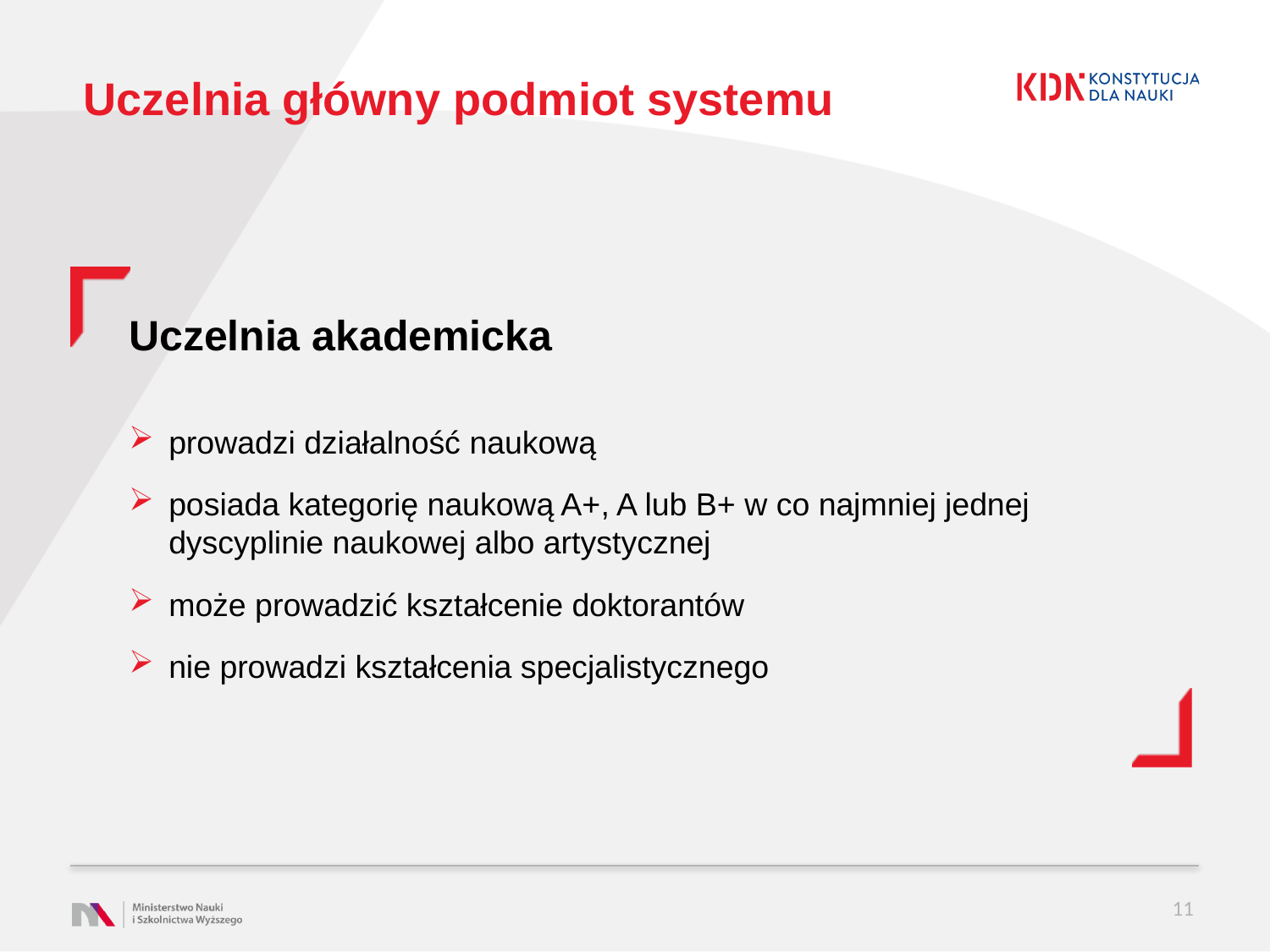

# Uczelnia główny podmiot systemu
Uczelnia akademicka
prowadzi działalność naukową
posiada kategorię naukową A+, A lub B+ w co najmniej jednej dyscyplinie naukowej albo artystycznej
może prowadzić kształcenie doktorantów
nie prowadzi kształcenia specjalistycznego
11